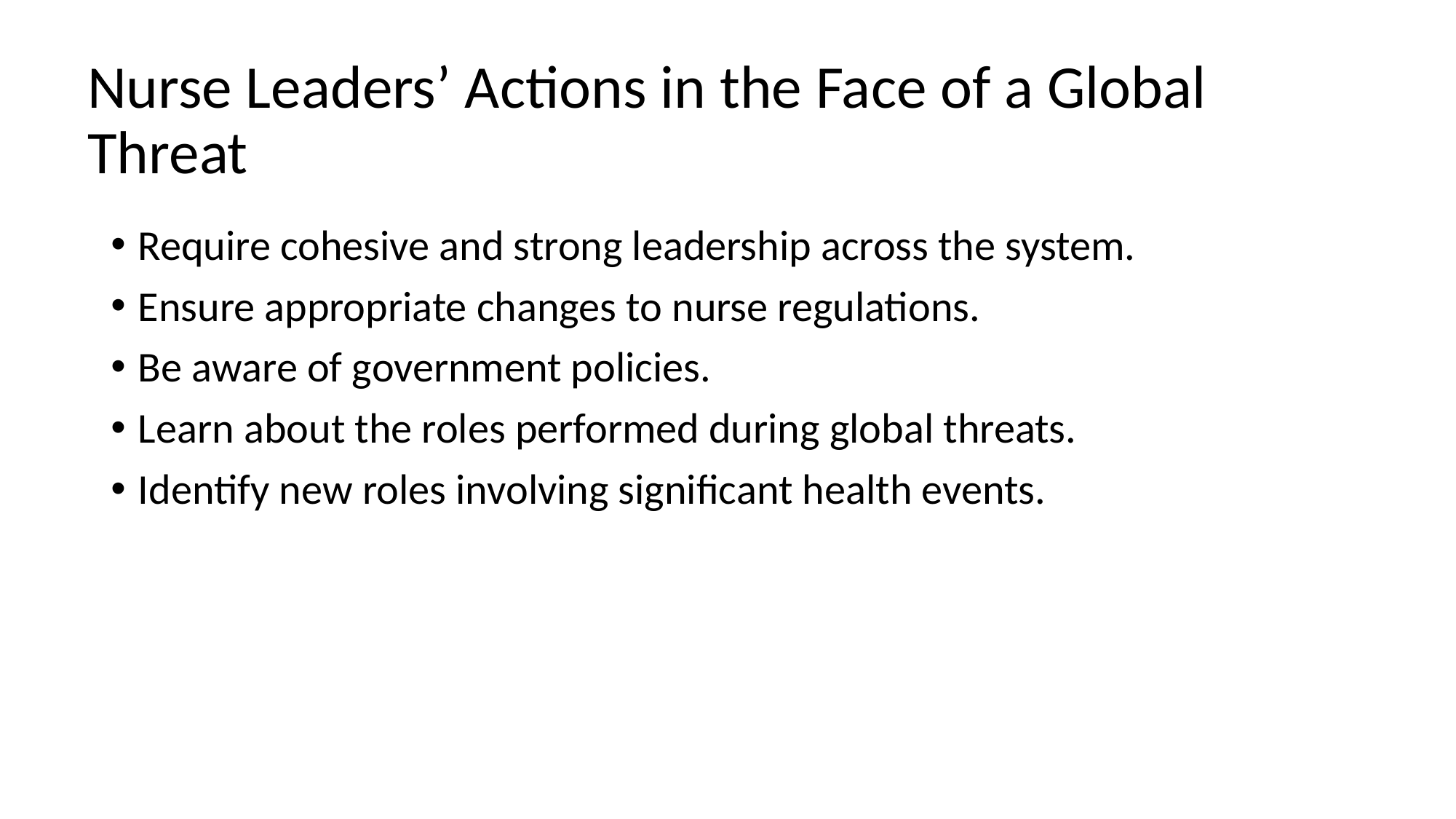

# Nurse Leaders’ Actions in the Face of a Global Threat
Require cohesive and strong leadership across the system.
Ensure appropriate changes to nurse regulations.
Be aware of government policies.
Learn about the roles performed during global threats.
Identify new roles involving significant health events.